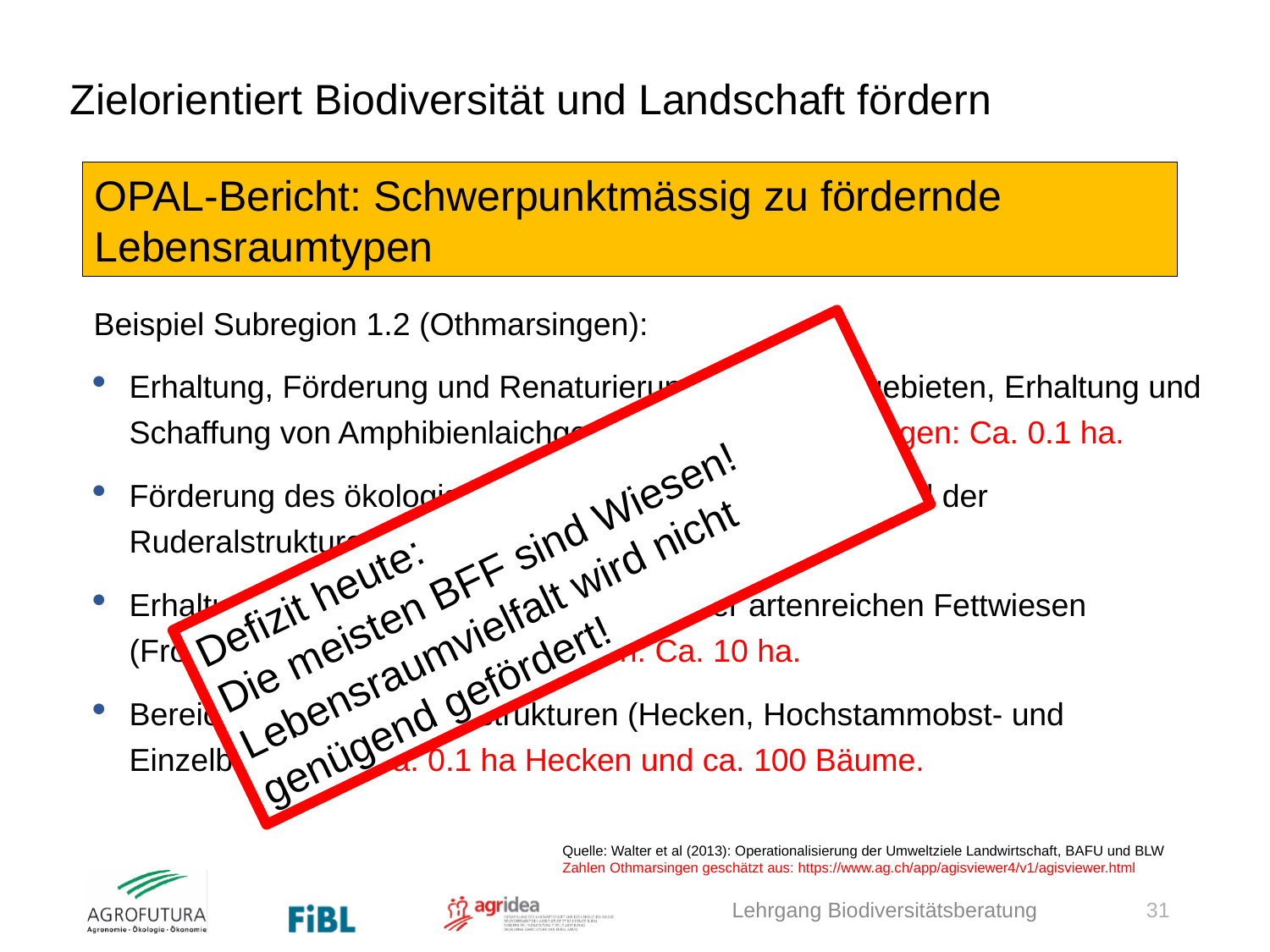

Zielorientiert Biodiversität und Landschaft fördern
OPAL-Bericht: Schwerpunktmässig zu fördernde Lebensraumtypen
Beispiel Subregion 1.2 (Othmarsingen):
Erhaltung, Förderung und Renaturierung von Feuchtgebieten, Erhaltung und Schaffung von Amphibienlaichgewässern -> Othmarsingen: Ca. 0.1 ha.
Förderung des ökologischen Ausgleichs im Ackerbau und der Ruderalstrukturen -> Othmarsingen: Ca. 1.4 ha.
Erhaltung und Förderung der TWW und der artenreichen Fettwiesen (Fromentalwiesen) -> Othmarsingen: Ca. 10 ha.
Bereicherung mit Gehölzstrukturen (Hecken, Hochstammobst- und Einzelbäume) -> Ca. 0.1 ha Hecken und ca. 100 Bäume.

Defizit heute:
Die meisten BFF sind Wiesen!
Lebensraumvielfalt wird nicht genügend gefördert!
Quelle: Walter et al (2013): Operationalisierung der Umweltziele Landwirtschaft, BAFU und BLW
Zahlen Othmarsingen geschätzt aus: https://www.ag.ch/app/agisviewer4/v1/agisviewer.html
Lehrgang Biodiversitätsberatung
31